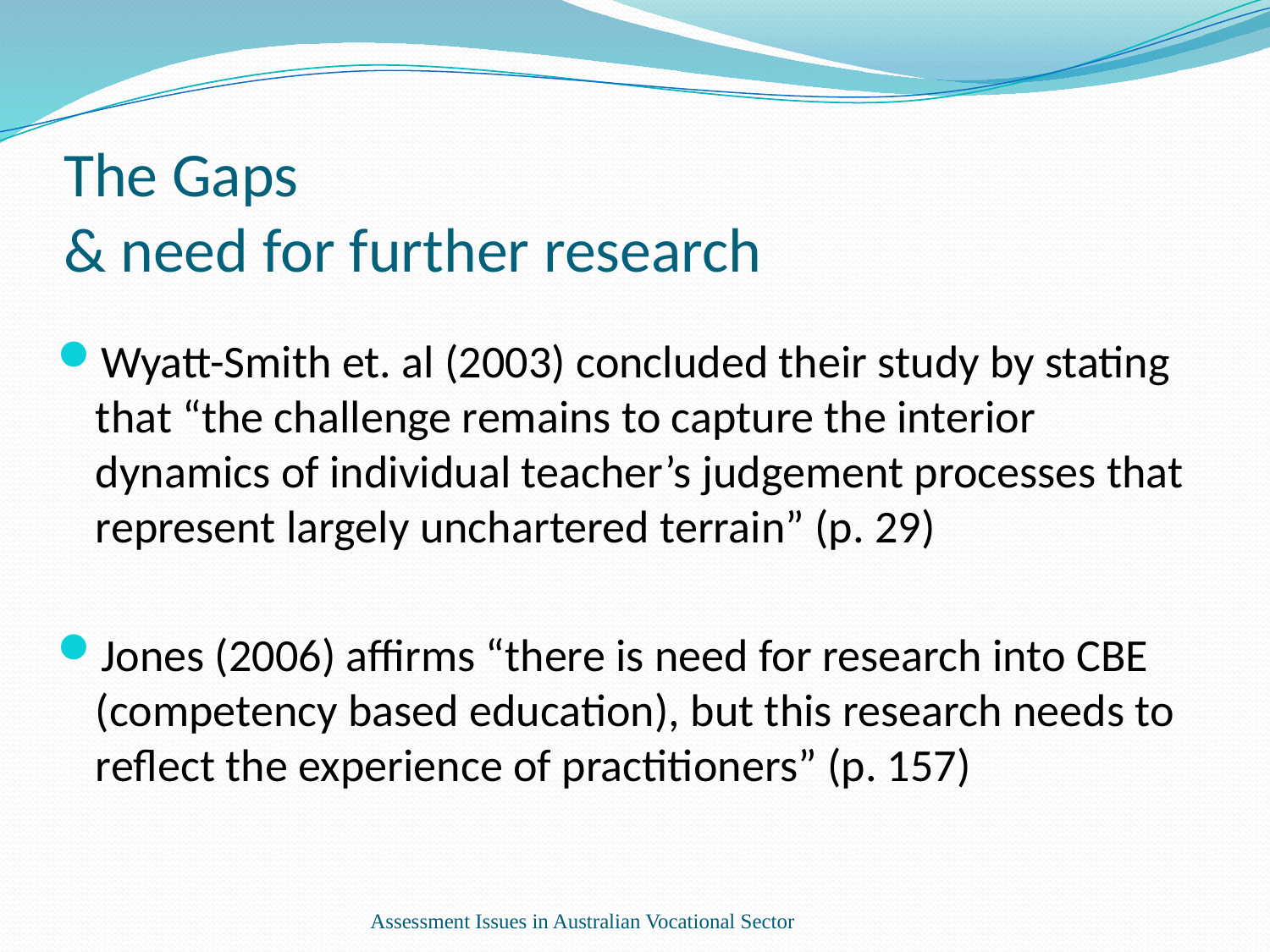

# The Gaps & need for further research
Wyatt-Smith et. al (2003) concluded their study by stating that “the challenge remains to capture the interior dynamics of individual teacher’s judgement processes that represent largely unchartered terrain” (p. 29)

Jones (2006) affirms “there is need for research into CBE (competency based education), but this research needs to reflect the experience of practitioners” (p. 157)
Assessment Issues in Australian Vocational Sector